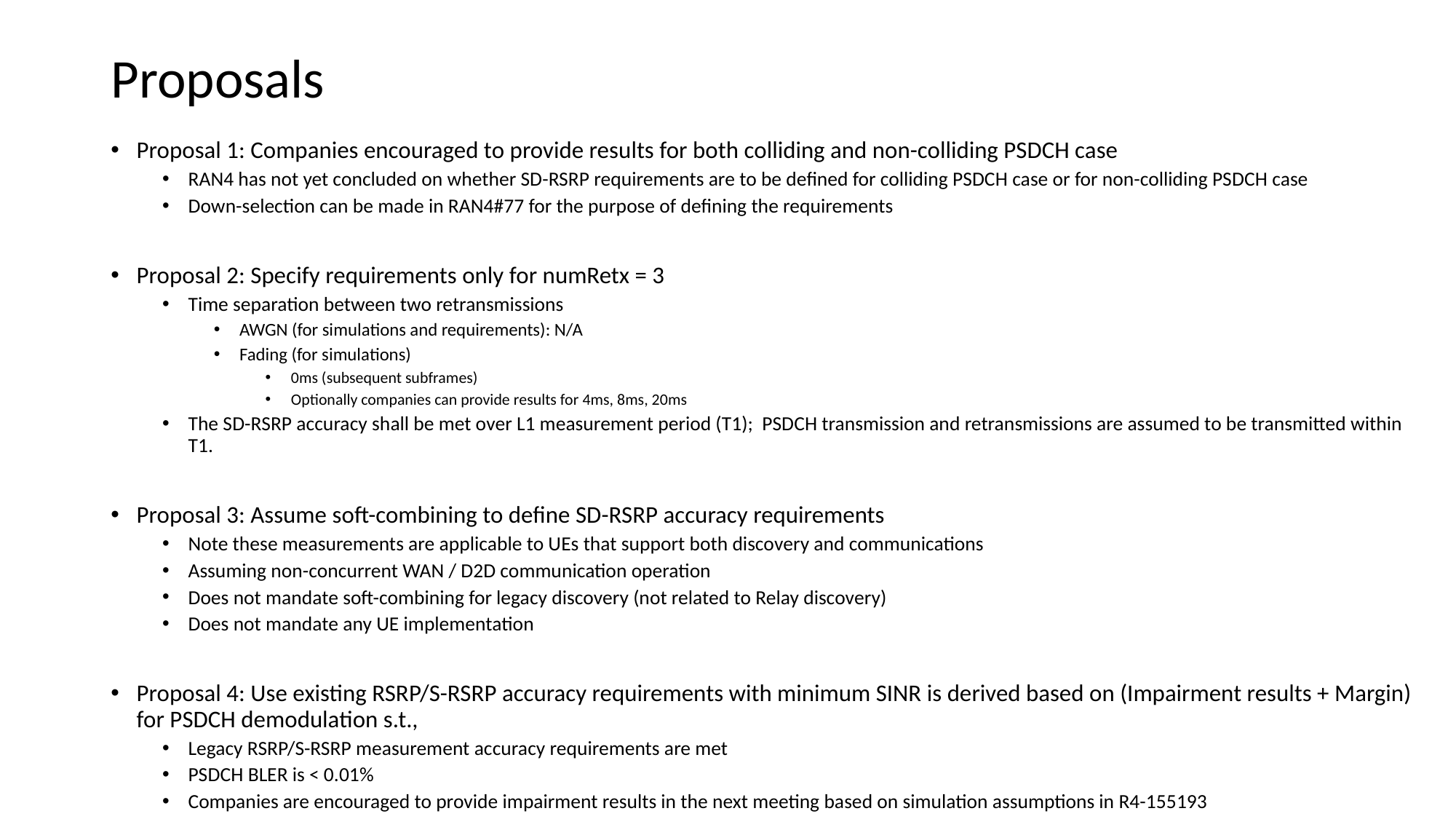

# Proposals
Proposal 1: Companies encouraged to provide results for both colliding and non-colliding PSDCH case
RAN4 has not yet concluded on whether SD-RSRP requirements are to be defined for colliding PSDCH case or for non-colliding PSDCH case
Down-selection can be made in RAN4#77 for the purpose of defining the requirements

Proposal 2: Specify requirements only for numRetx = 3
Time separation between two retransmissions
AWGN (for simulations and requirements): N/A
Fading (for simulations)
0ms (subsequent subframes)
Optionally companies can provide results for 4ms, 8ms, 20ms
The SD-RSRP accuracy shall be met over L1 measurement period (T1);  PSDCH transmission and retransmissions are assumed to be transmitted within T1.

Proposal 3: Assume soft-combining to define SD-RSRP accuracy requirements
Note these measurements are applicable to UEs that support both discovery and communications
Assuming non-concurrent WAN / D2D communication operation
Does not mandate soft-combining for legacy discovery (not related to Relay discovery)
Does not mandate any UE implementation

Proposal 4: Use existing RSRP/S-RSRP accuracy requirements with minimum SINR is derived based on (Impairment results + Margin) for PSDCH demodulation s.t.,
Legacy RSRP/S-RSRP measurement accuracy requirements are met
PSDCH BLER is < 0.01%
Companies are encouraged to provide impairment results in the next meeting based on simulation assumptions in R4-155193